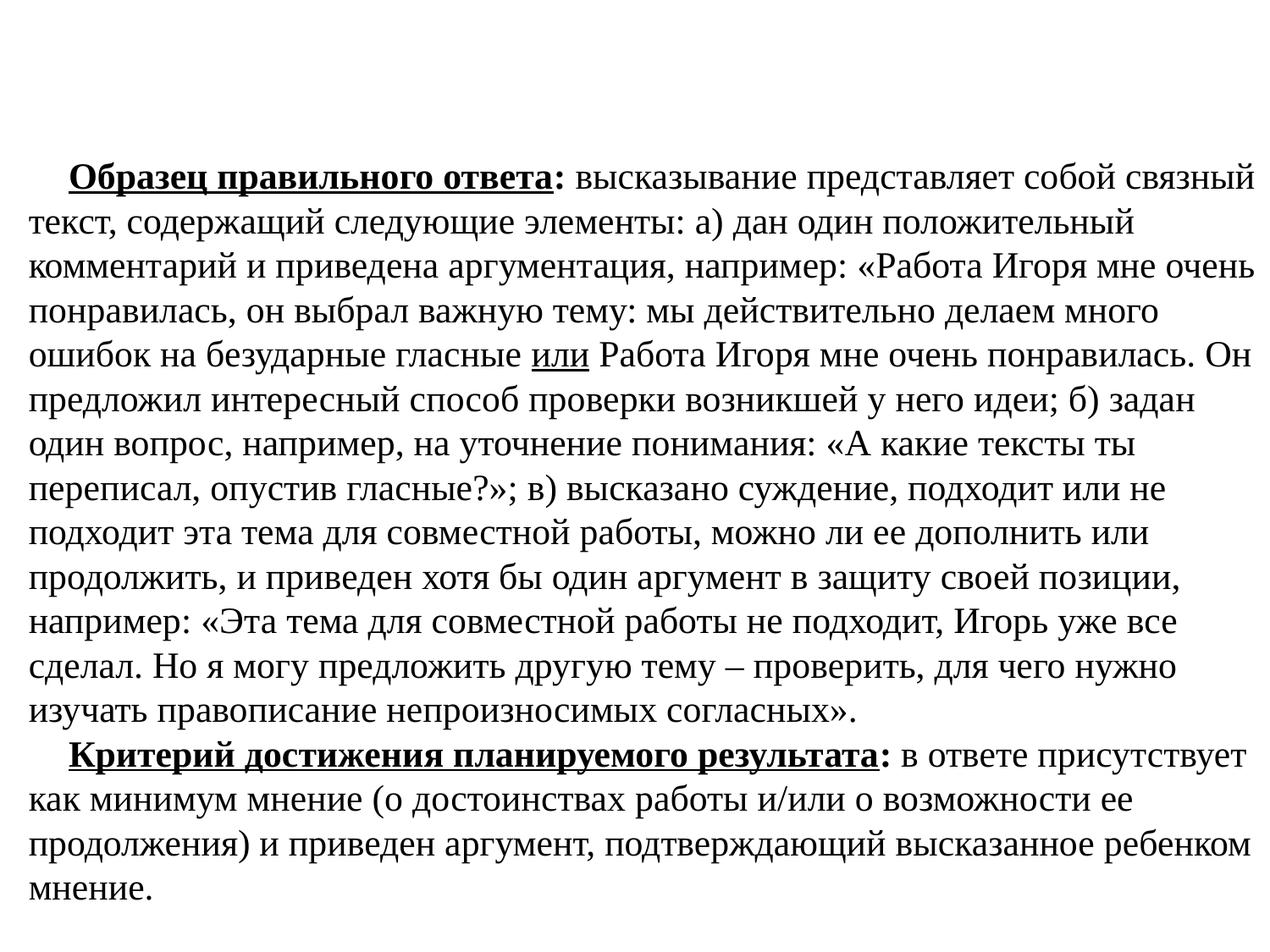

Образец правильного ответа: высказывание представляет собой связный текст, содержащий следующие элементы: а) дан один положительный комментарий и приведена аргументация, например: «Работа Игоря мне очень понравилась, он выбрал важную тему: мы действительно делаем много ошибок на безударные гласные или Работа Игоря мне очень понравилась. Он предложил интересный способ проверки возникшей у него идеи; б) задан один вопрос, например, на уточнение понимания: «А какие тексты ты переписал, опустив гласные?»; в) высказано суждение, подходит или не подходит эта тема для совместной работы, можно ли ее дополнить или продолжить, и приведен хотя бы один аргумент в защиту своей позиции, например: «Эта тема для совместной работы не подходит, Игорь уже все сделал. Но я могу предложить другую тему – проверить, для чего нужно изучать правописание непроизносимых согласных».
Критерий достижения планируемого результата: в ответе присутствует как минимум мнение (о достоинствах работы и/или о возможности ее продолжения) и приведен аргумент, подтверждающий высказанное ребенком мнение.